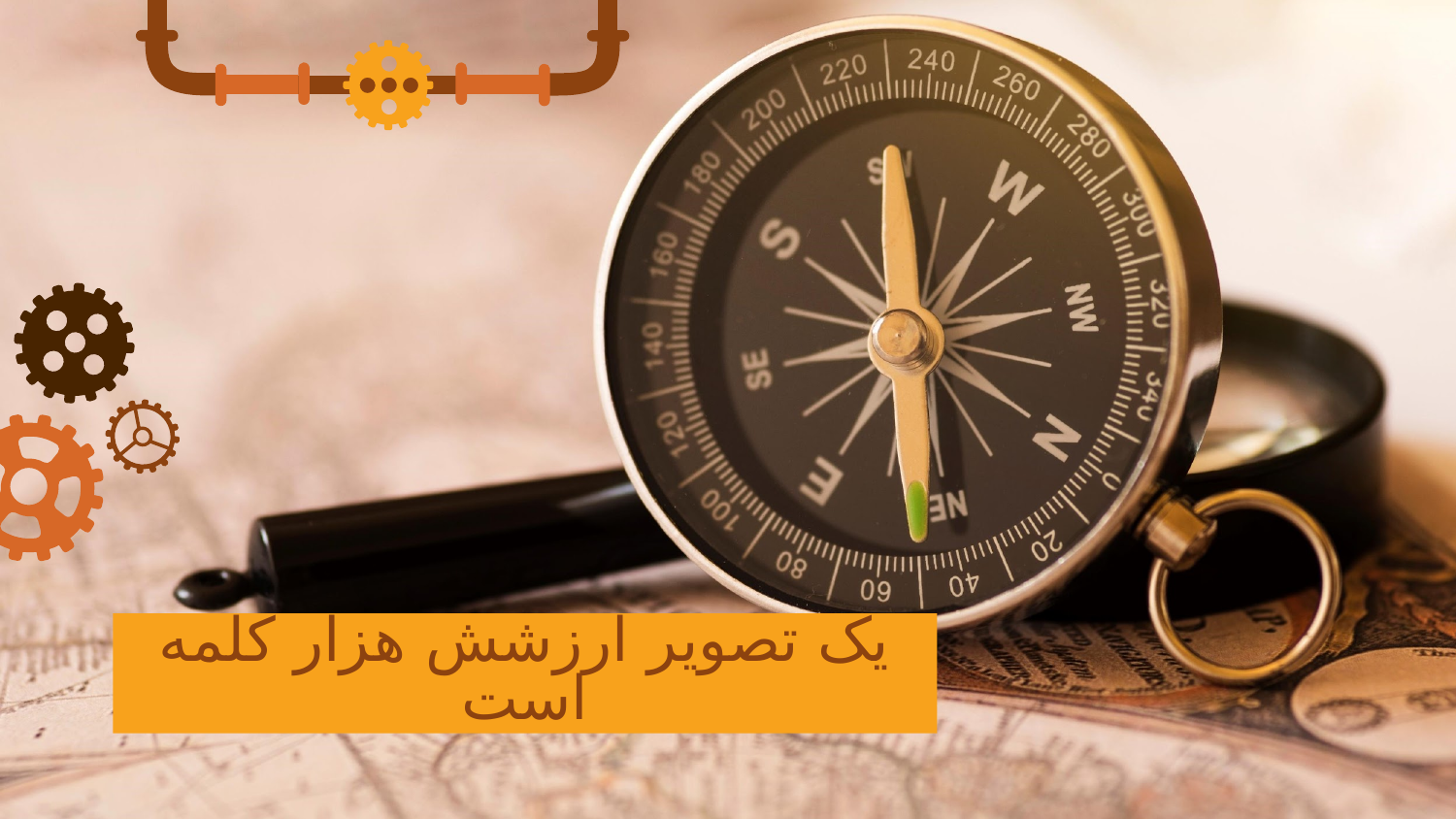

# یک تصویر ارزشش هزار کلمه است